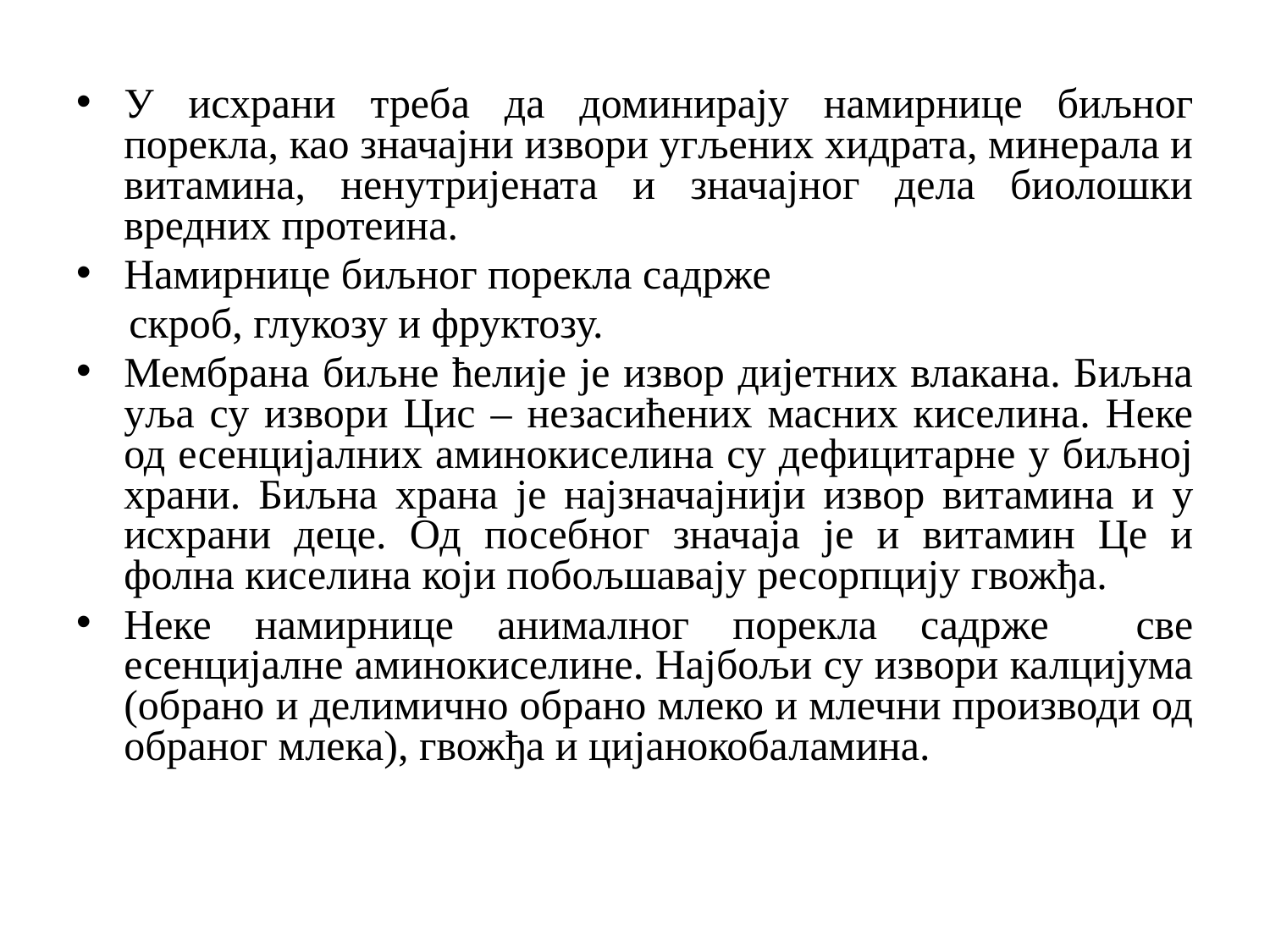

У исхрани треба да доминирају намирнице биљног порекла, као значајни извори угљених хидрата, минерала и витамина, ненутријената и значајног дела биолошки вредних протеина.
Намирнице биљног порекла садрже
     скроб, глукозу и фруктозу.
Мембрана биљне ћелије је извор дијетних влакана. Биљна уља су извори Цис – незасићених масних киселина. Неке од есенцијалних аминокиселина су дефицитарне у биљној храни. Биљна храна је најзначајнији извор витамина и у исхрани деце. Од посебног значаја је и витамин Це и фолна киселина који побољшавају ресорпцију гвожђа.
Неке намирнице анималног порекла садрже  све есенцијалне аминокиселине. Најбољи су извори калцијума (обрано и делимично обрано млеко и млечни производи од обраног млека), гвожђа и цијанокобаламина.